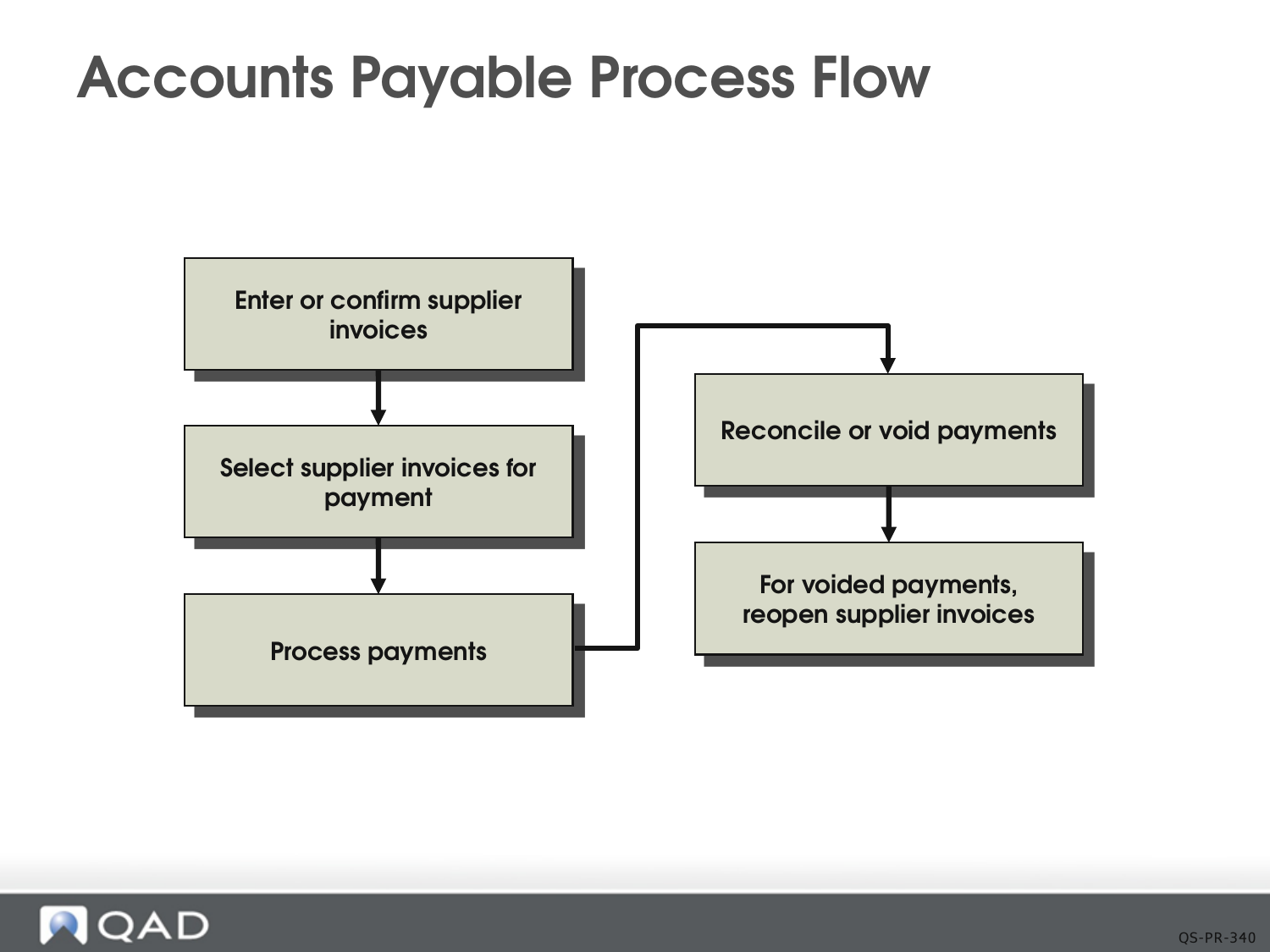

# Accounts Payable Process Flow
Enter or confirm supplier invoices

Reconcile or void payments
Select supplier invoices for payment

For voided payments, reopen supplier invoices
Process payments
QS-PR-340